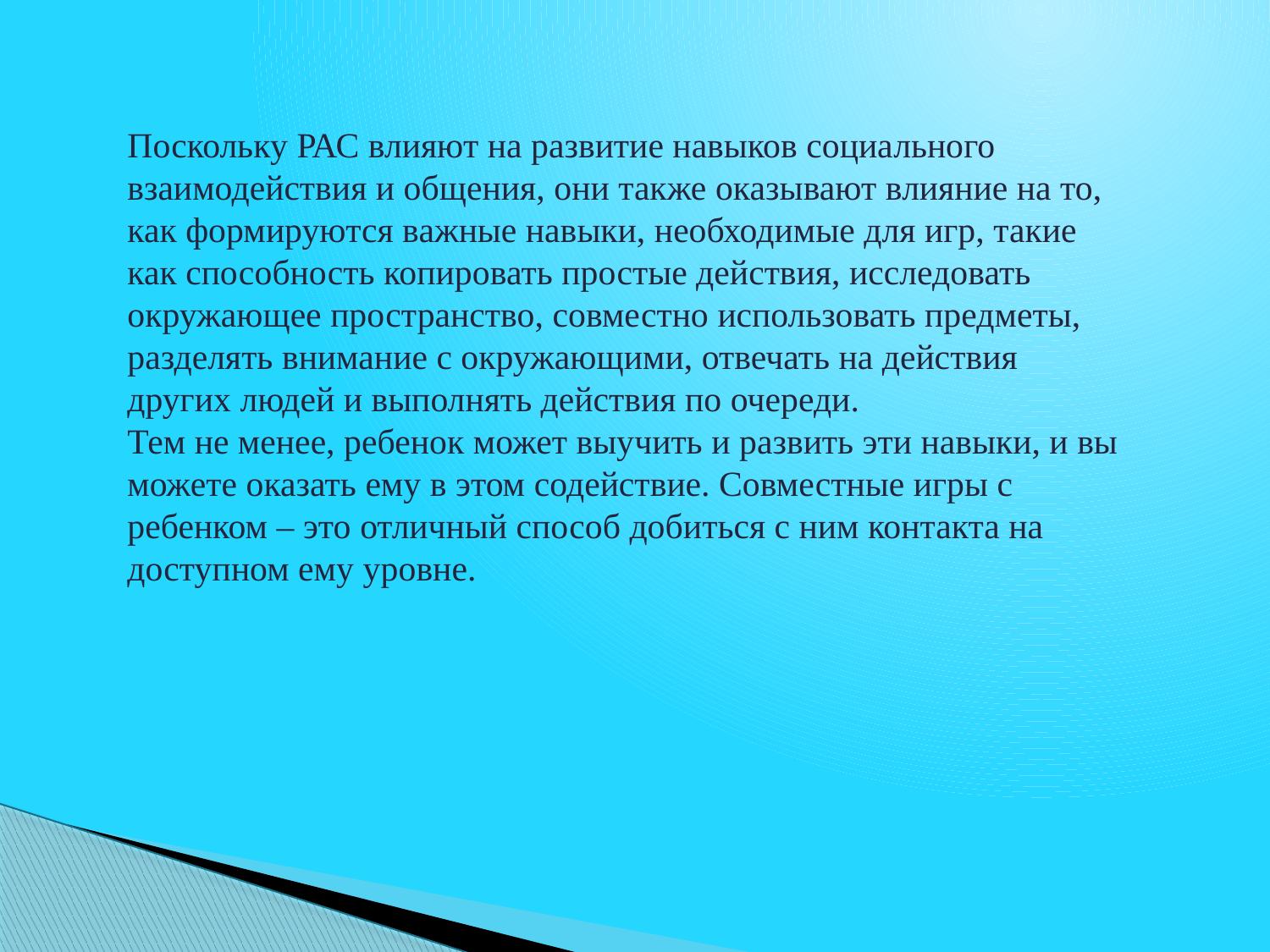

Поскольку РАС влияют на развитие навыков социального взаимодействия и общения, они также оказывают влияние на то, как формируются важные навыки, необходимые для игр, такие как способность копировать простые действия, исследовать окружающее пространство, совместно использовать предметы, разделять внимание с окружающими, отвечать на действия других людей и выполнять действия по очереди.
Тем не менее, ребенок может выучить и развить эти навыки, и вы можете оказать ему в этом содействие. Совместные игры с ребенком – это отличный способ добиться с ним контакта на доступном ему уровне.